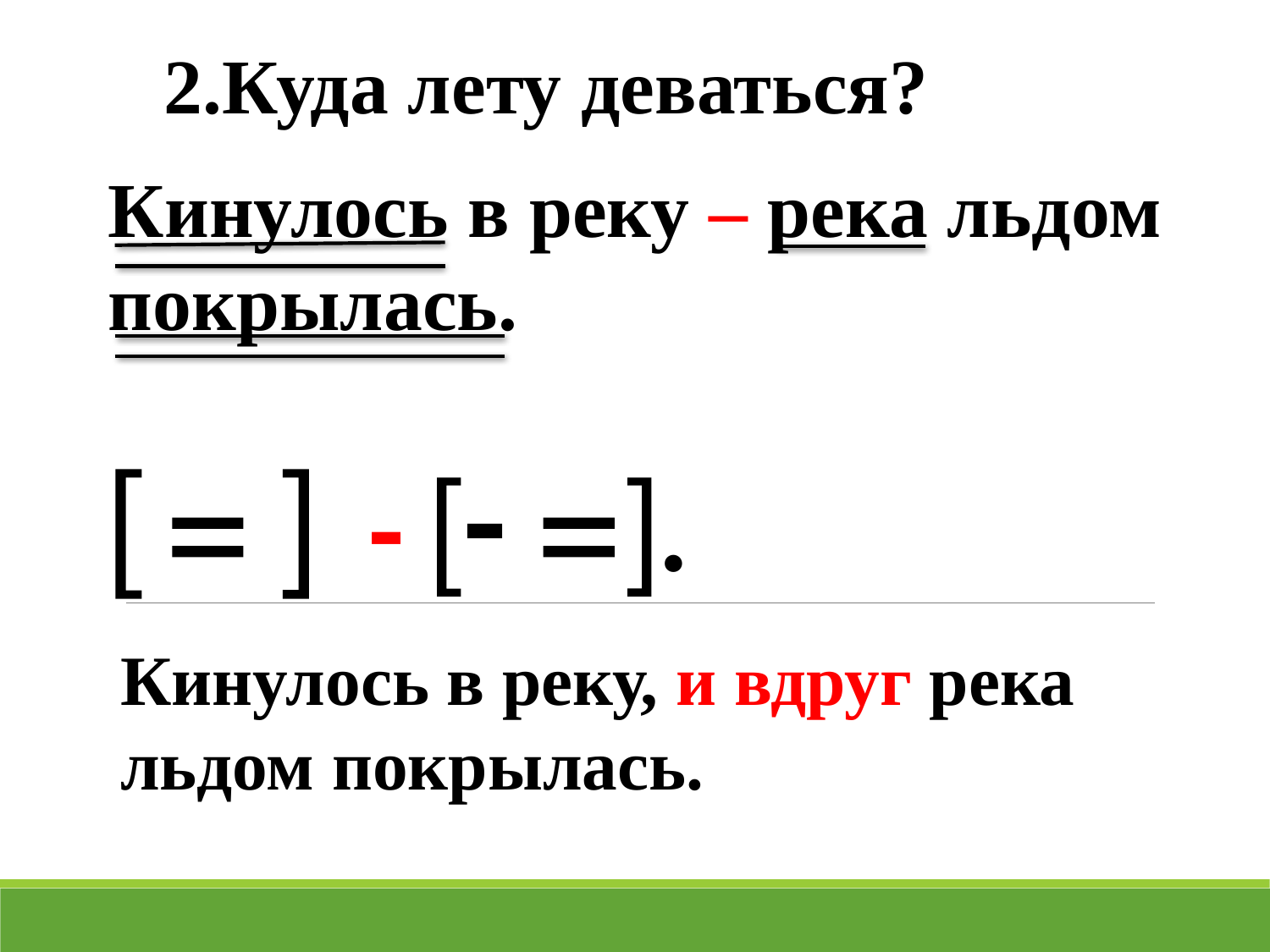

2.Куда лету деваться?
Кинулось в реку – река льдом покрылась.
[ = ]  - [- =].
Кинулось в реку, и вдруг река льдом покрылась.